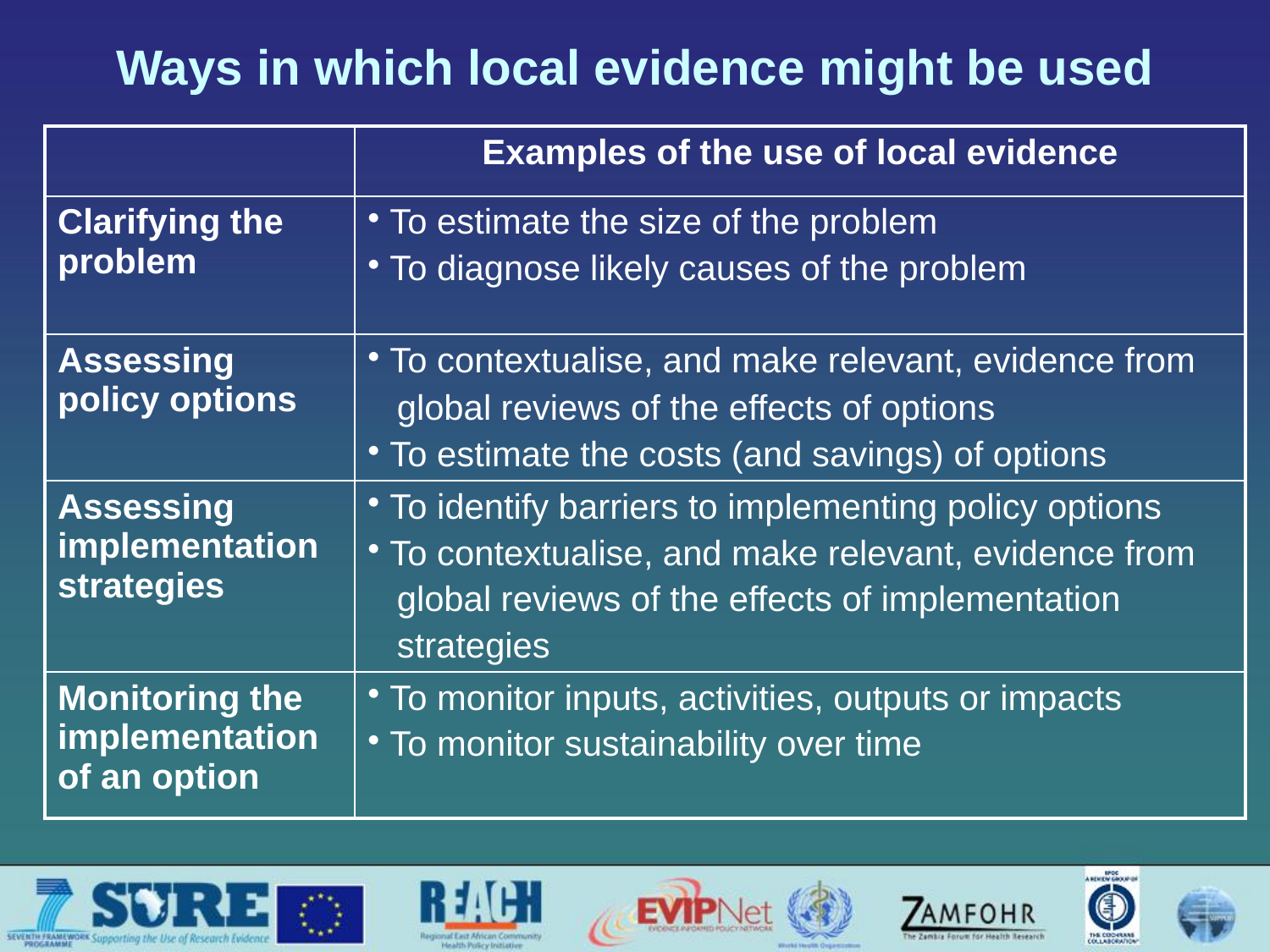

# Ways in which local evidence might be used
|  | Examples of the use of local evidence |
| --- | --- |
| Clarifying the problem | To estimate the size of the problem To diagnose likely causes of the problem |
| Assessing policy options | To contextualise, and make relevant, evidence from global reviews of the effects of options To estimate the costs (and savings) of options |
| Assessing implementation strategies | To identify barriers to implementing policy options To contextualise, and make relevant, evidence from global reviews of the effects of implementation strategies |
| Monitoring the implementation of an option | To monitor inputs, activities, outputs or impacts To monitor sustainability over time |